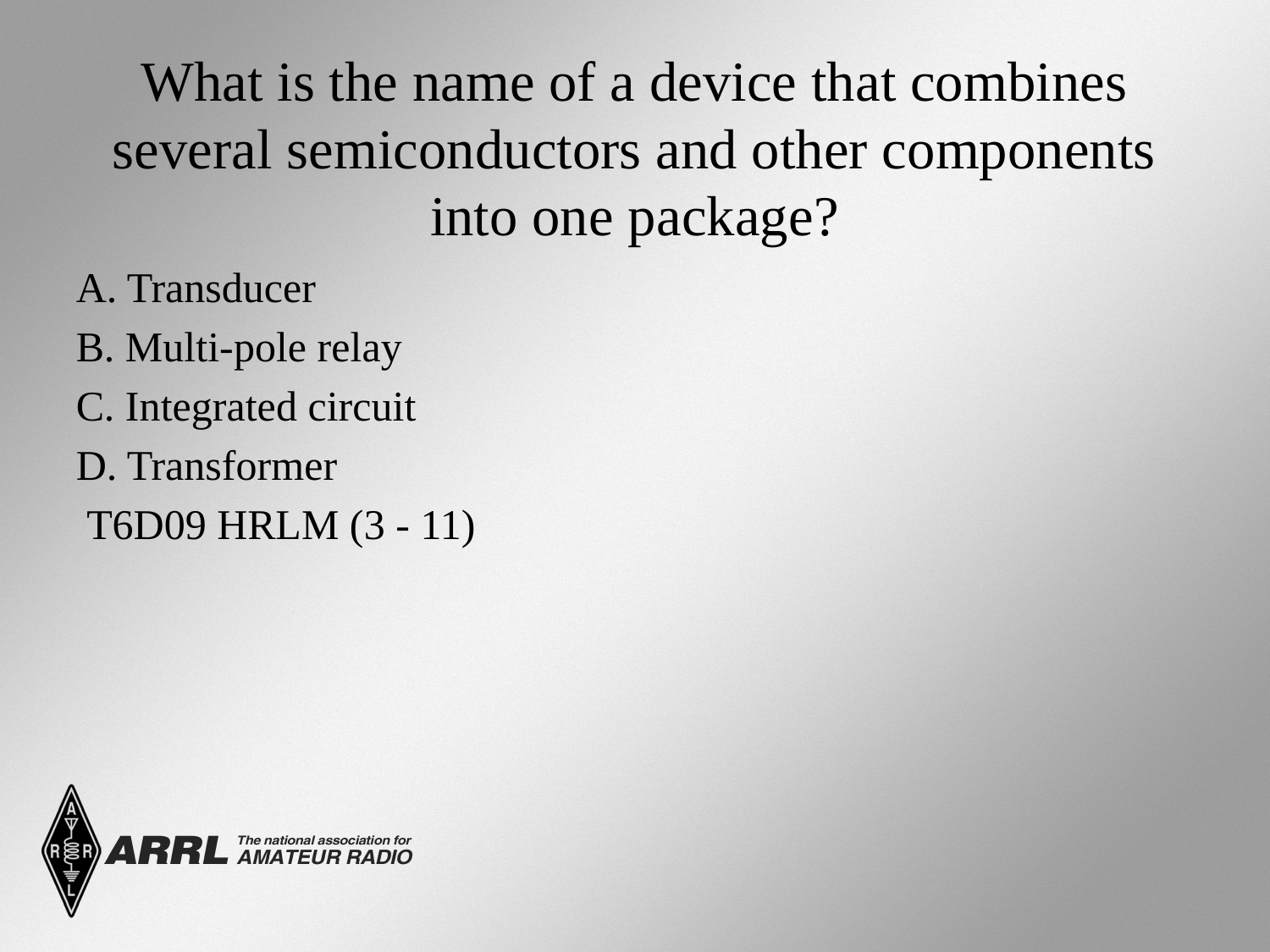

# What is the name of a device that combines several semiconductors and other components into one package?
A. Transducer
B. Multi-pole relay
C. Integrated circuit
D. Transformer
 T6D09 HRLM (3 - 11)